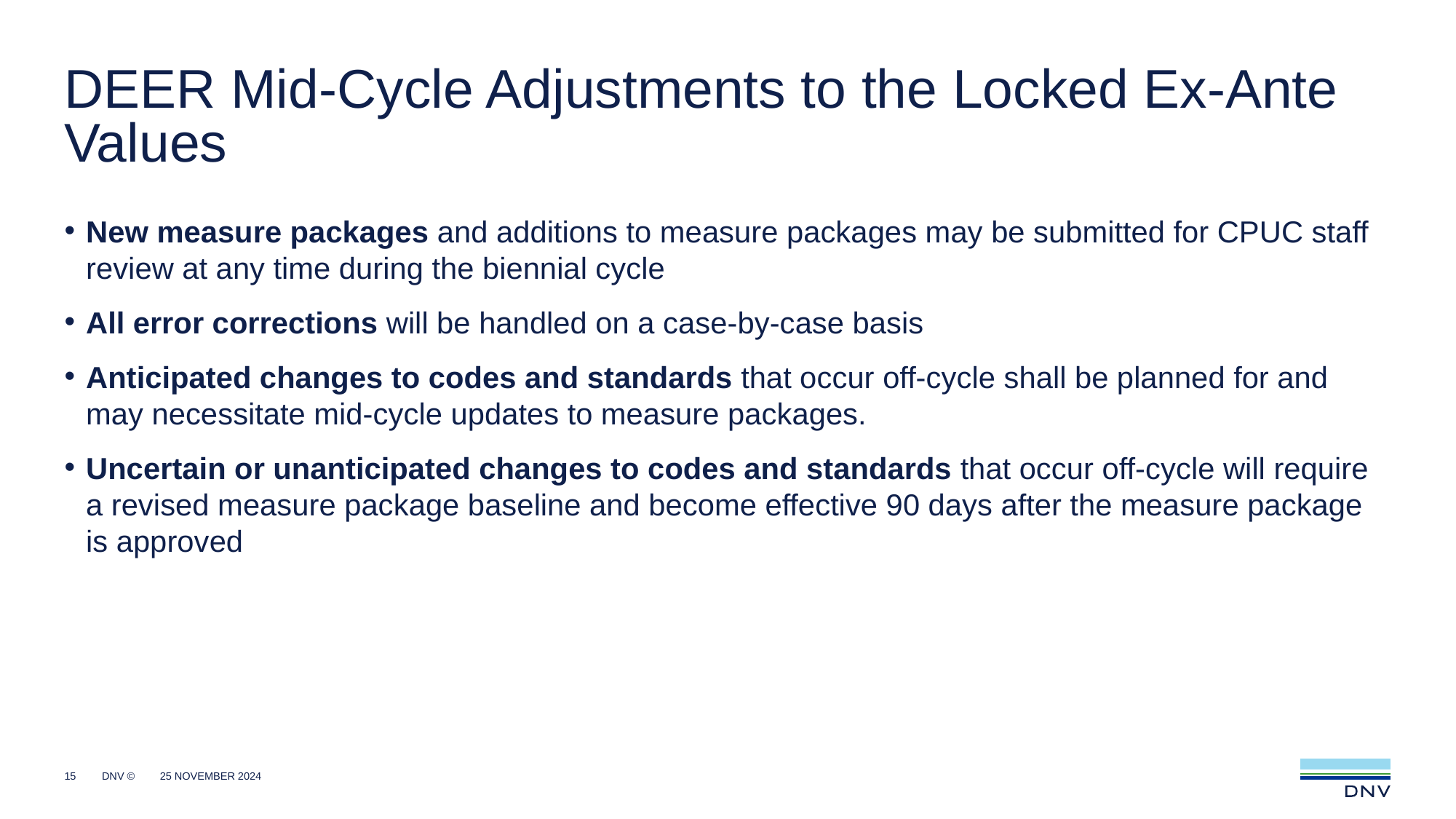

# DEER Mid-Cycle Adjustments to the Locked Ex-Ante Values
New measure packages and additions to measure packages may be submitted for CPUC staff review at any time during the biennial cycle
All error corrections will be handled on a case-by-case basis
Anticipated changes to codes and standards that occur off-cycle shall be planned for and may necessitate mid-cycle updates to measure packages.
Uncertain or unanticipated changes to codes and standards that occur off-cycle will require a revised measure package baseline and become effective 90 days after the measure package is approved
15